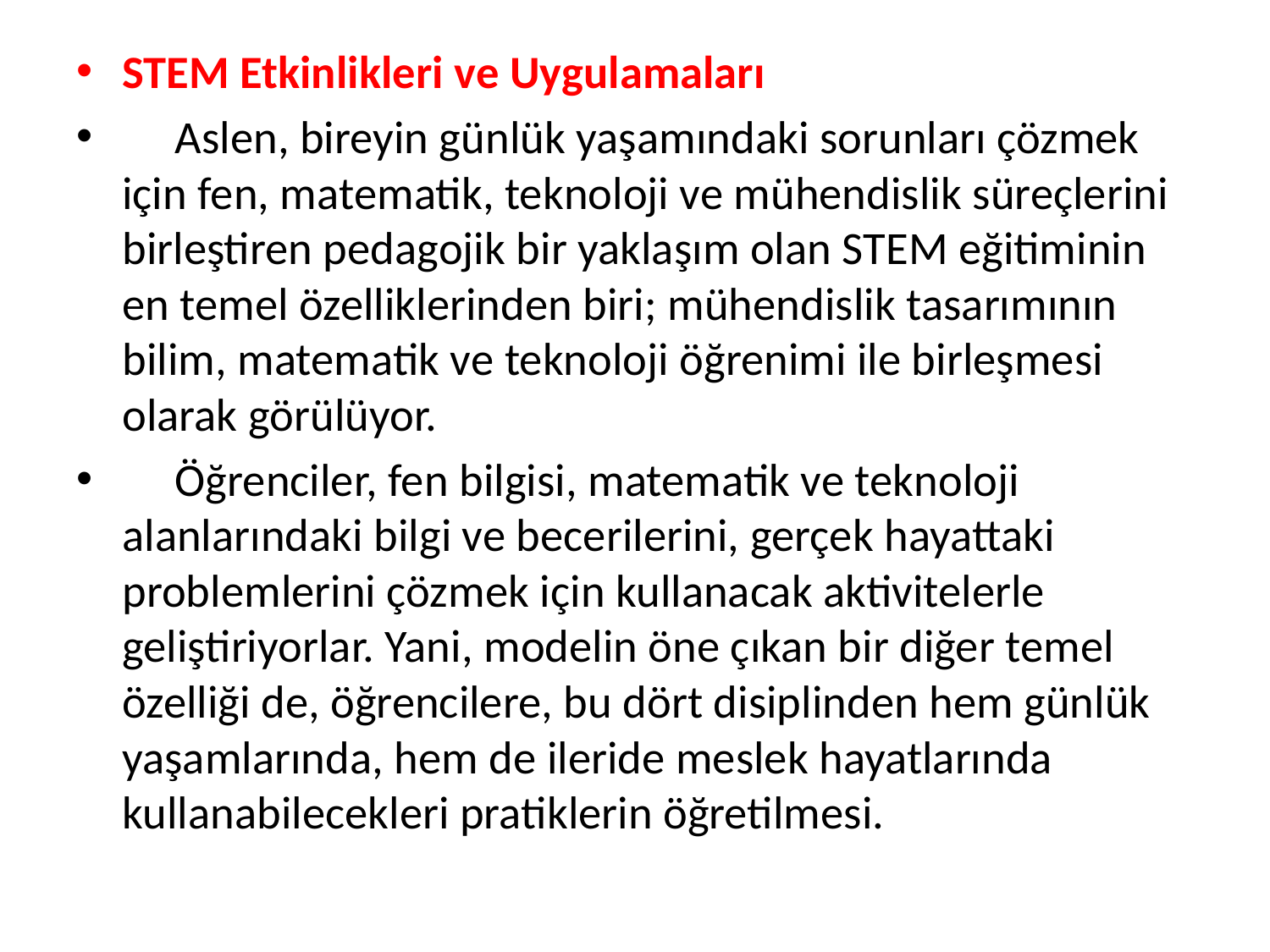

STEM Etkinlikleri ve Uygulamaları
     Aslen, bireyin günlük yaşamındaki sorunları çözmek için fen, matematik, teknoloji ve mühendislik süreçlerini birleştiren pedagojik bir yaklaşım olan STEM eğitiminin en temel özelliklerinden biri; mühendislik tasarımının bilim, matematik ve teknoloji öğrenimi ile birleşmesi olarak görülüyor.
     Öğrenciler, fen bilgisi, matematik ve teknoloji alanlarındaki bilgi ve becerilerini, gerçek hayattaki problemlerini çözmek için kullanacak aktivitelerle geliştiriyorlar. Yani, modelin öne çıkan bir diğer temel özelliği de, öğrencilere, bu dört disiplinden hem günlük yaşamlarında, hem de ileride meslek hayatlarında kullanabilecekleri pratiklerin öğretilmesi.